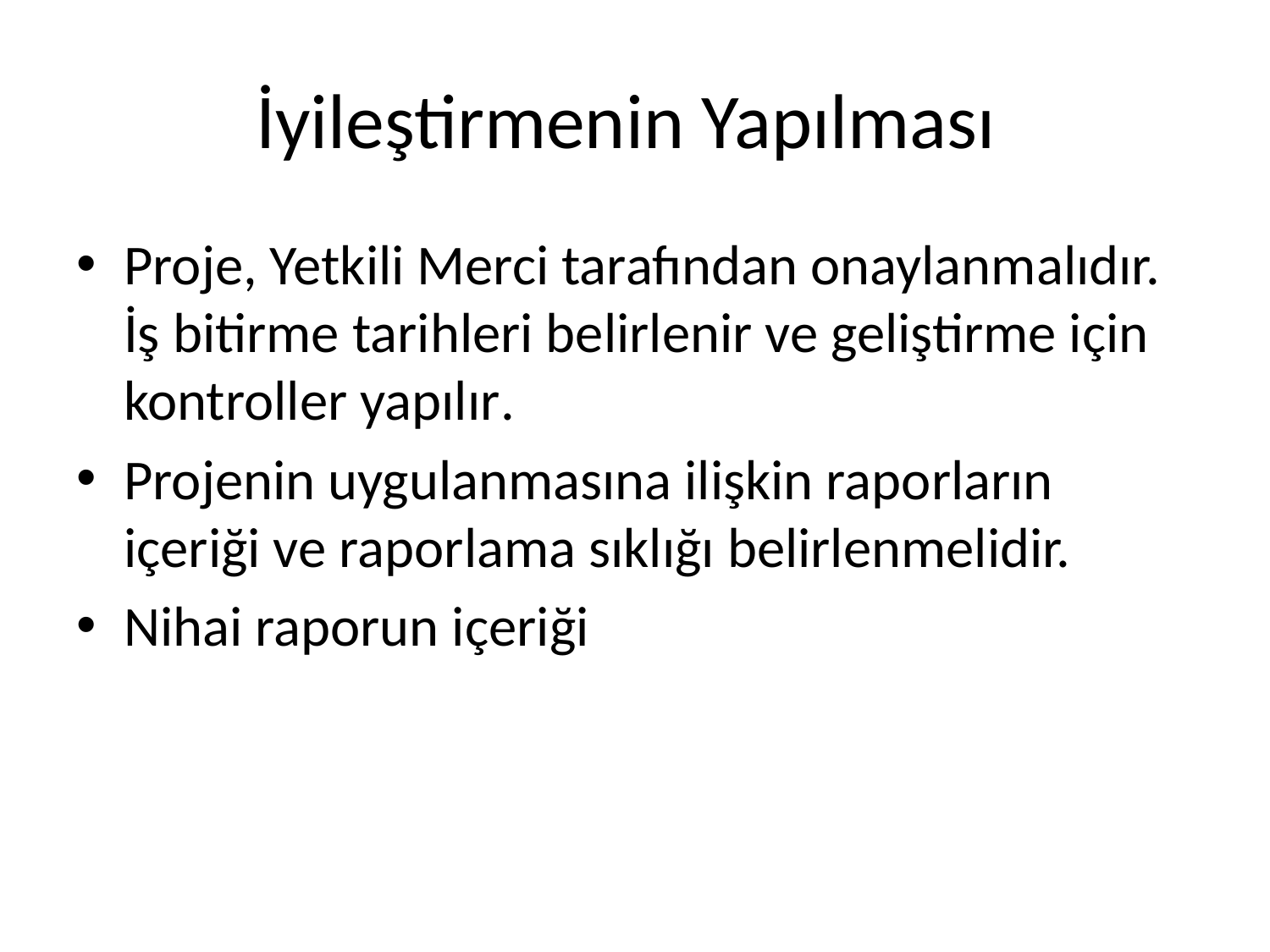

# İyileştirmenin Yapılması
Proje, Yetkili Merci tarafından onaylanmalıdır. İş bitirme tarihleri belirlenir ve geliştirme için kontroller yapılır.
Projenin uygulanmasına ilişkin raporların içeriği ve raporlama sıklığı belirlenmelidir.
Nihai raporun içeriği